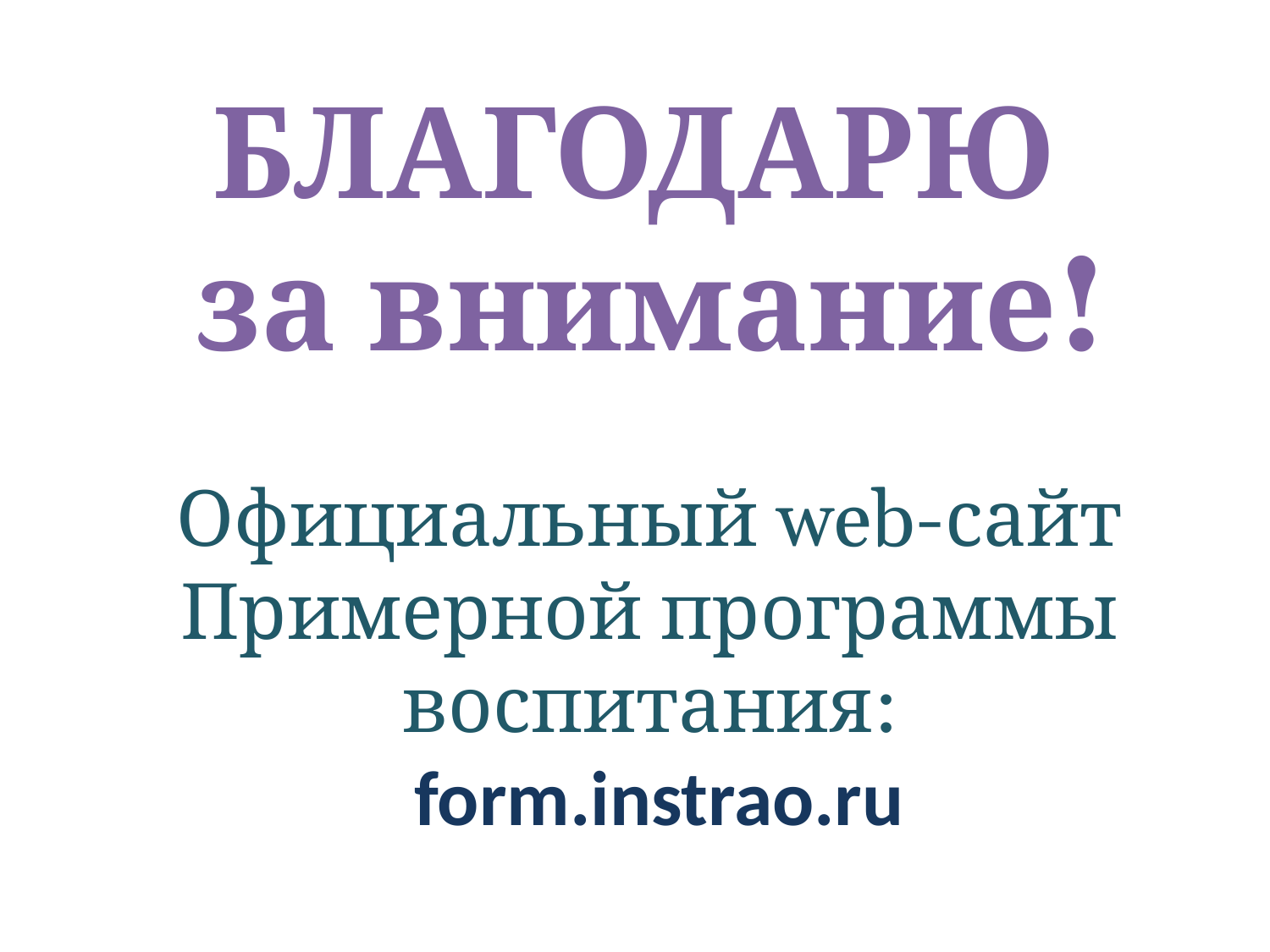

# БЛАГОДАРЮ за внимание! Официальный web-сайт Примерной программы воспитания: form.instrao.ru